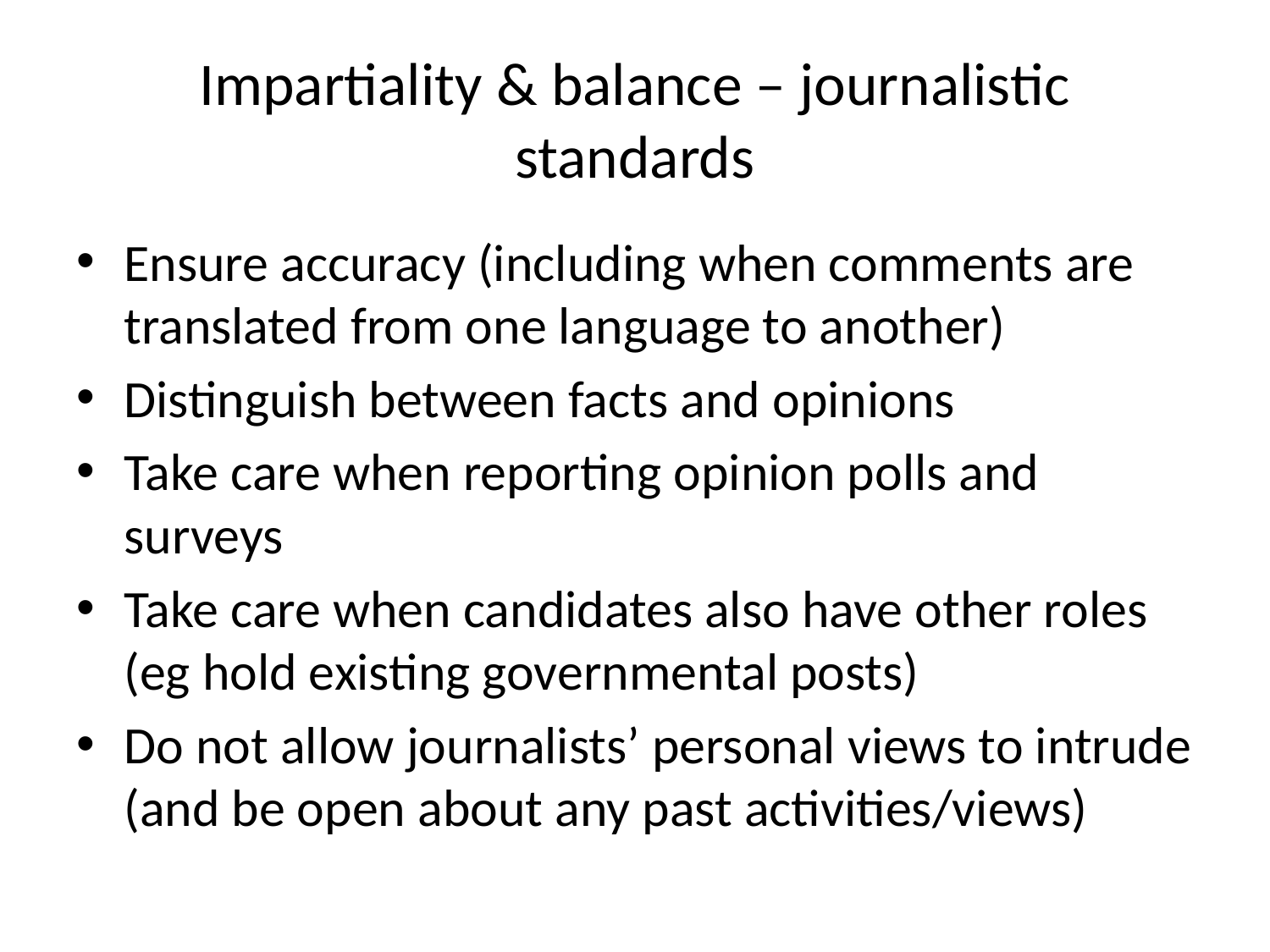

# Impartiality & balance – journalistic standards
Ensure accuracy (including when comments are translated from one language to another)
Distinguish between facts and opinions
Take care when reporting opinion polls and surveys
Take care when candidates also have other roles (eg hold existing governmental posts)
Do not allow journalists’ personal views to intrude (and be open about any past activities/views)